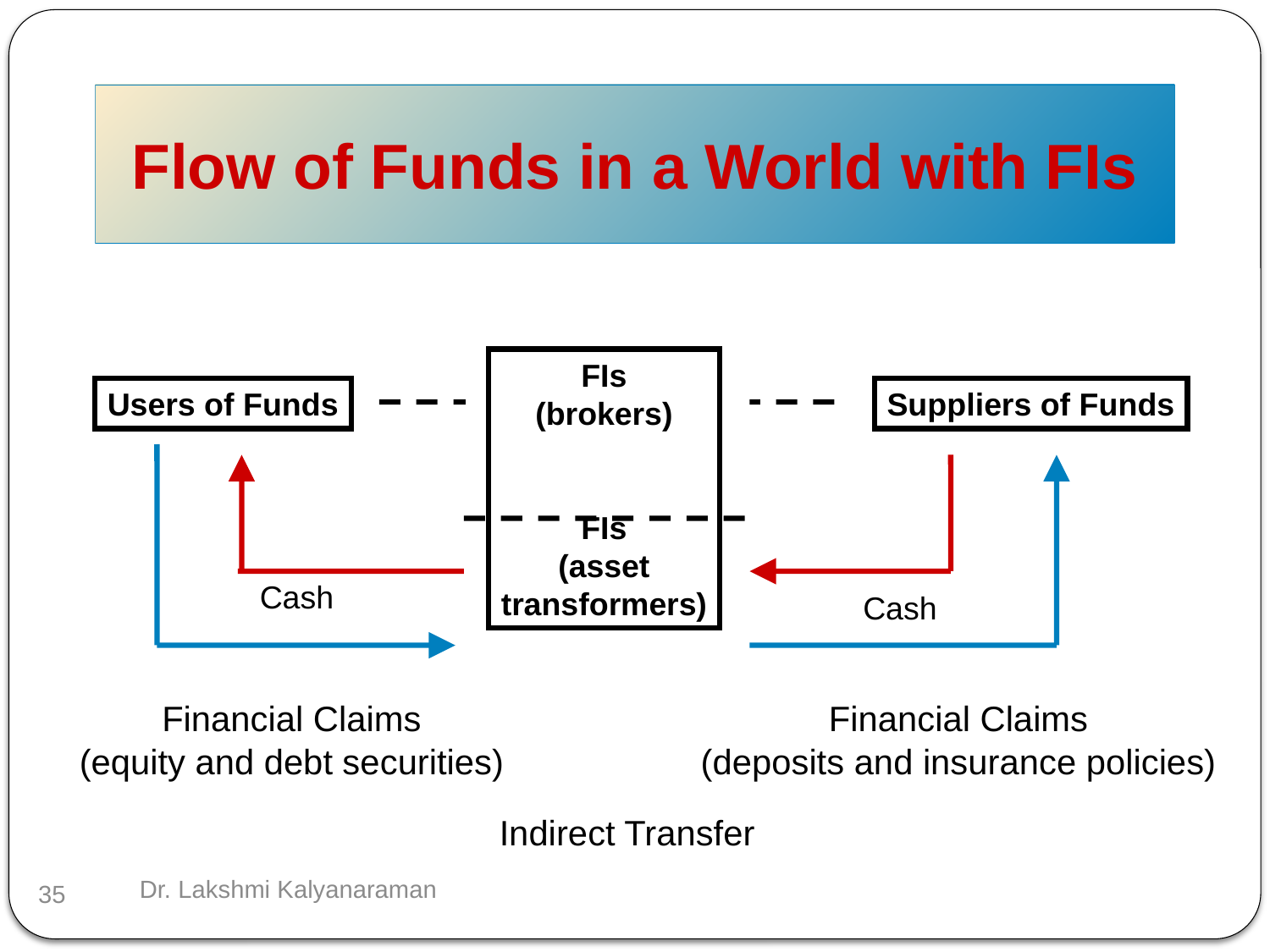

Flow of Funds in a World with FIs
FIs
(brokers)

FIs
(asset
transformers)
Users of Funds
Suppliers of Funds

Cash

Cash

Financial Claims
(equity and debt securities)
Financial Claims
(deposits and insurance policies)
Indirect Transfer
Dr. Lakshmi Kalyanaraman
35